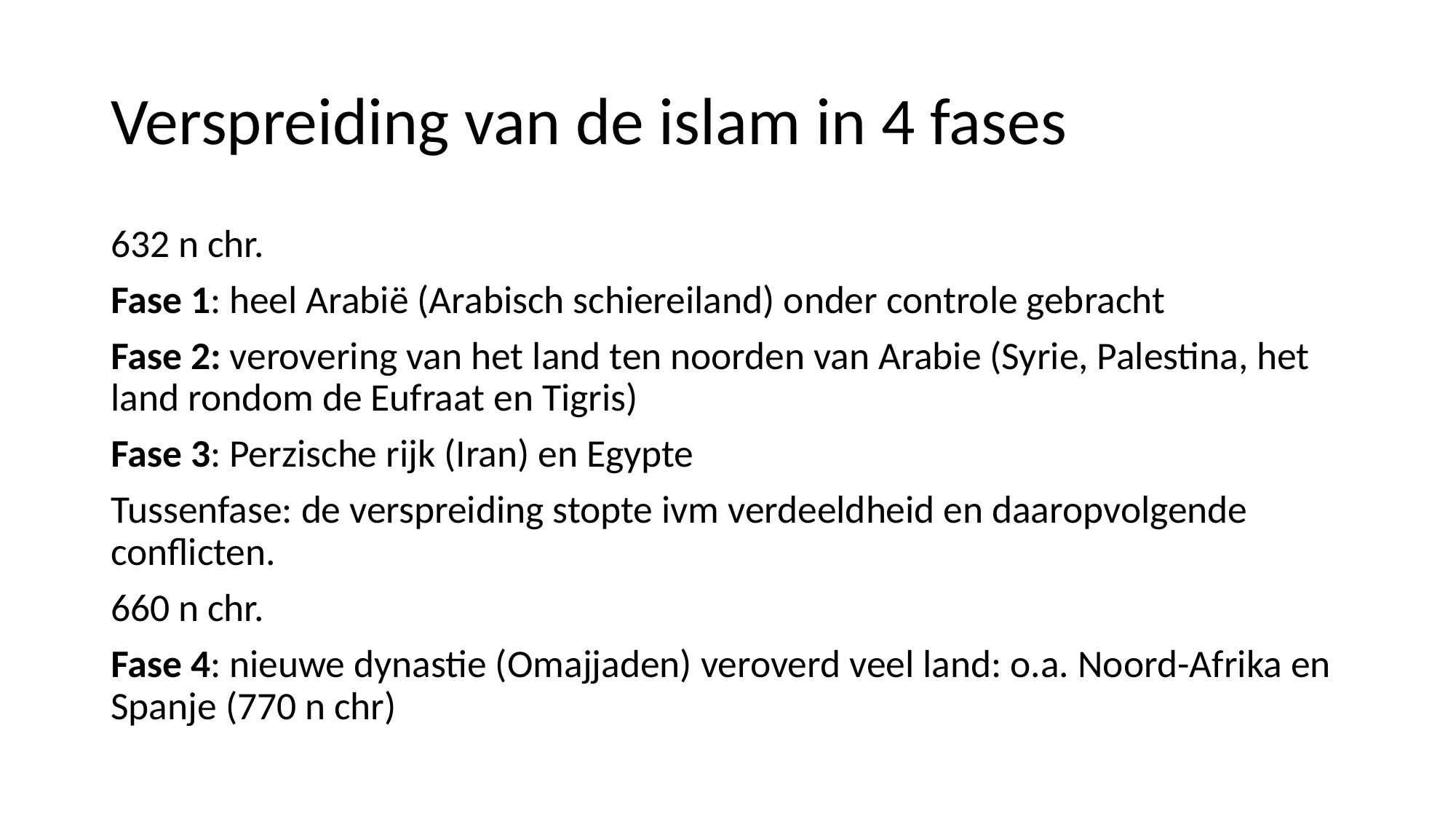

# Verspreiding van de islam in 4 fases
632 n chr.
Fase 1: heel Arabië (Arabisch schiereiland) onder controle gebracht
Fase 2: verovering van het land ten noorden van Arabie (Syrie, Palestina, het land rondom de Eufraat en Tigris)
Fase 3: Perzische rijk (Iran) en Egypte
Tussenfase: de verspreiding stopte ivm verdeeldheid en daaropvolgende conflicten.
660 n chr.
Fase 4: nieuwe dynastie (Omajjaden) veroverd veel land: o.a. Noord-Afrika en Spanje (770 n chr)